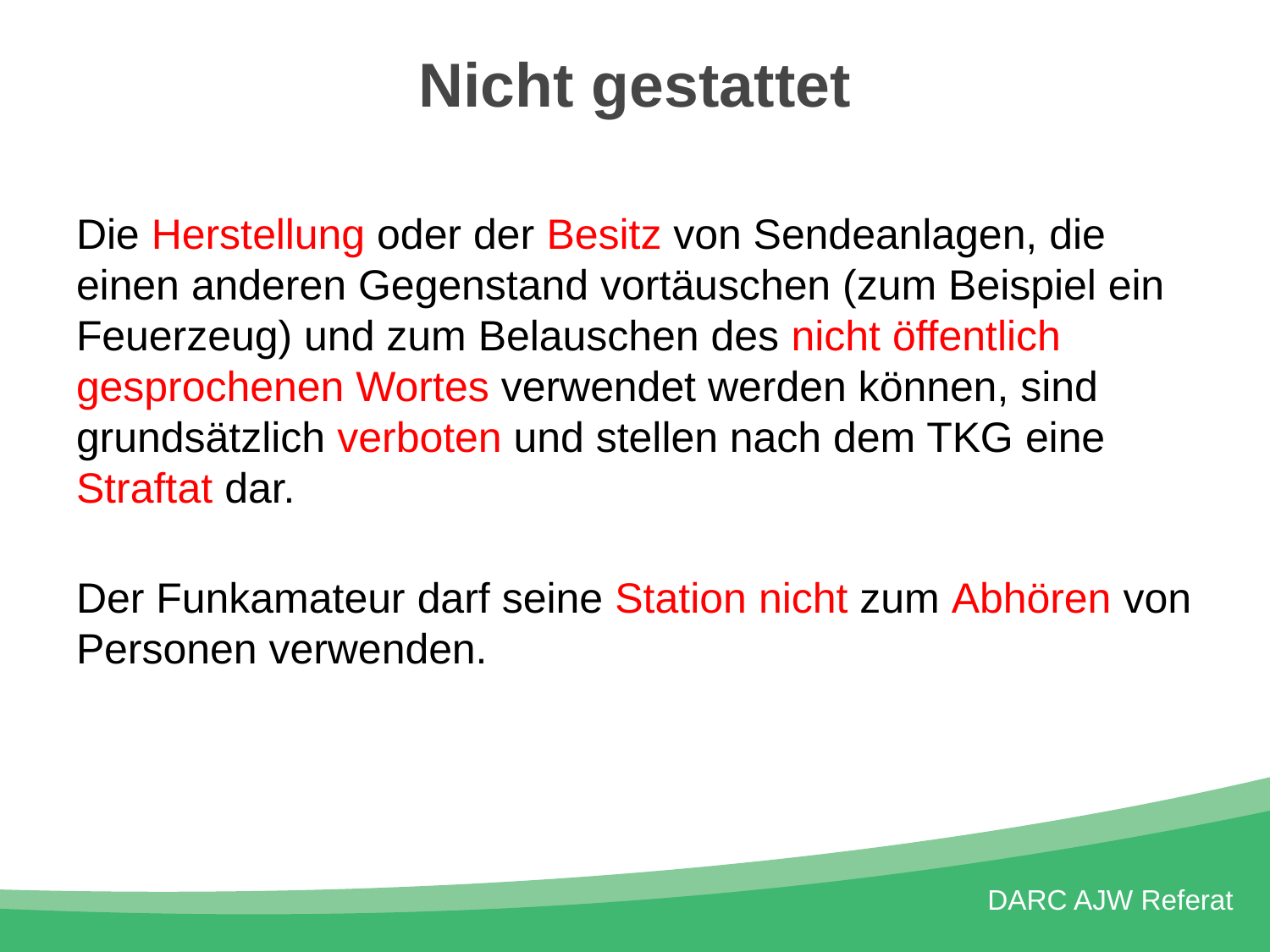

# Nicht gestattet
Die Herstellung oder der Besitz von Sendeanlagen, die einen anderen Gegenstand vortäuschen (zum Beispiel ein Feuerzeug) und zum Belauschen des nicht öffentlich gesprochenen Wortes verwendet werden können, sind grundsätzlich verboten und stellen nach dem TKG eine Straftat dar.
Der Funkamateur darf seine Station nicht zum Abhören von Personen verwenden.